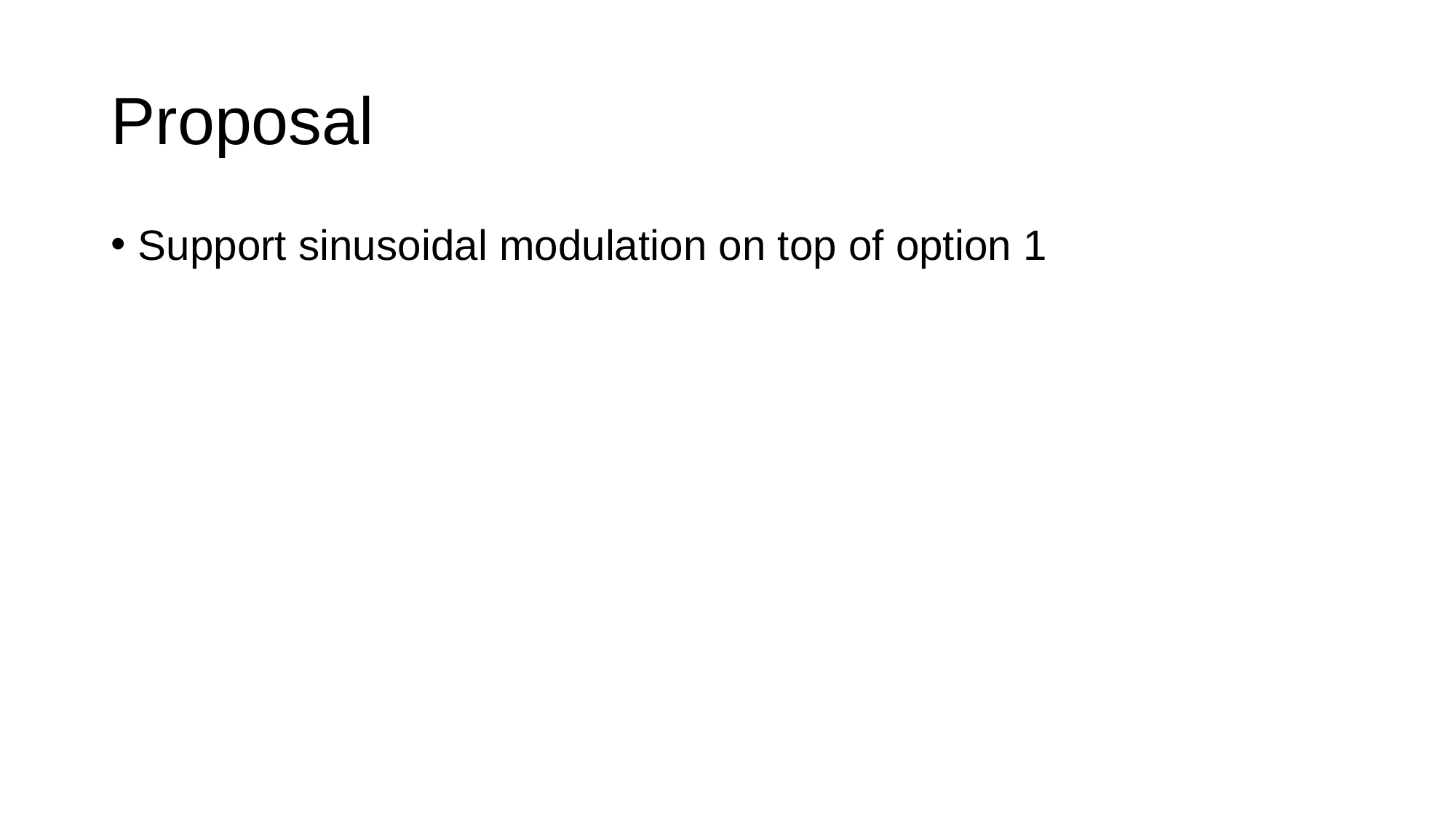

# Proposal
Support sinusoidal modulation on top of option 1